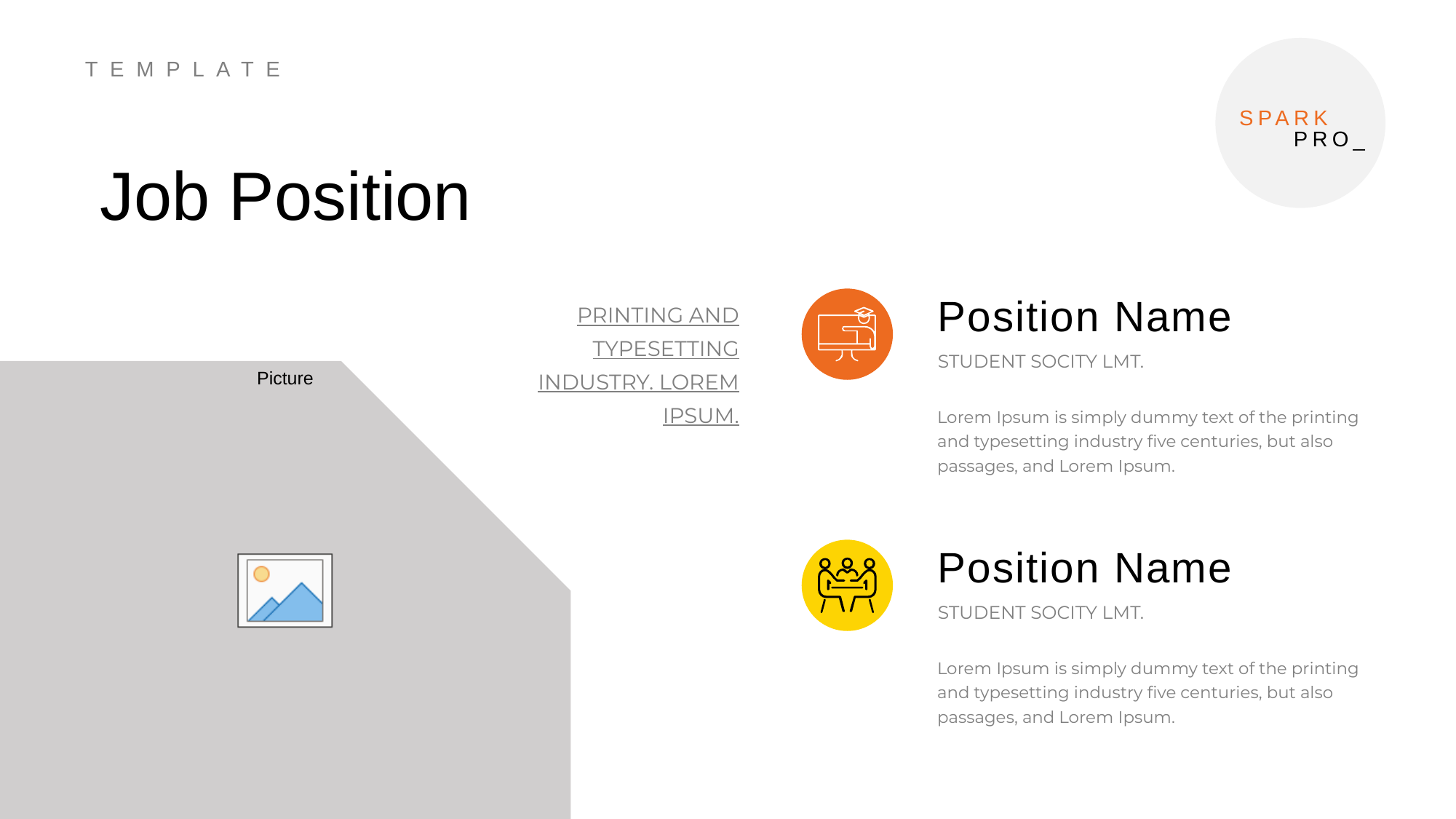

TEMPLATE
SPARK
PRO_
Job Position

Position Name
PRINTING AND TYPESETTING INDUSTRY. LOREM IPSUM.

STUDENT SOCITY LMT.

Lorem Ipsum is simply dummy text of the printing and typesetting industry five centuries, but also passages, and Lorem Ipsum.

Position Name

STUDENT SOCITY LMT.
Lorem Ipsum is simply dummy text of the printing and typesetting industry five centuries, but also passages, and Lorem Ipsum.